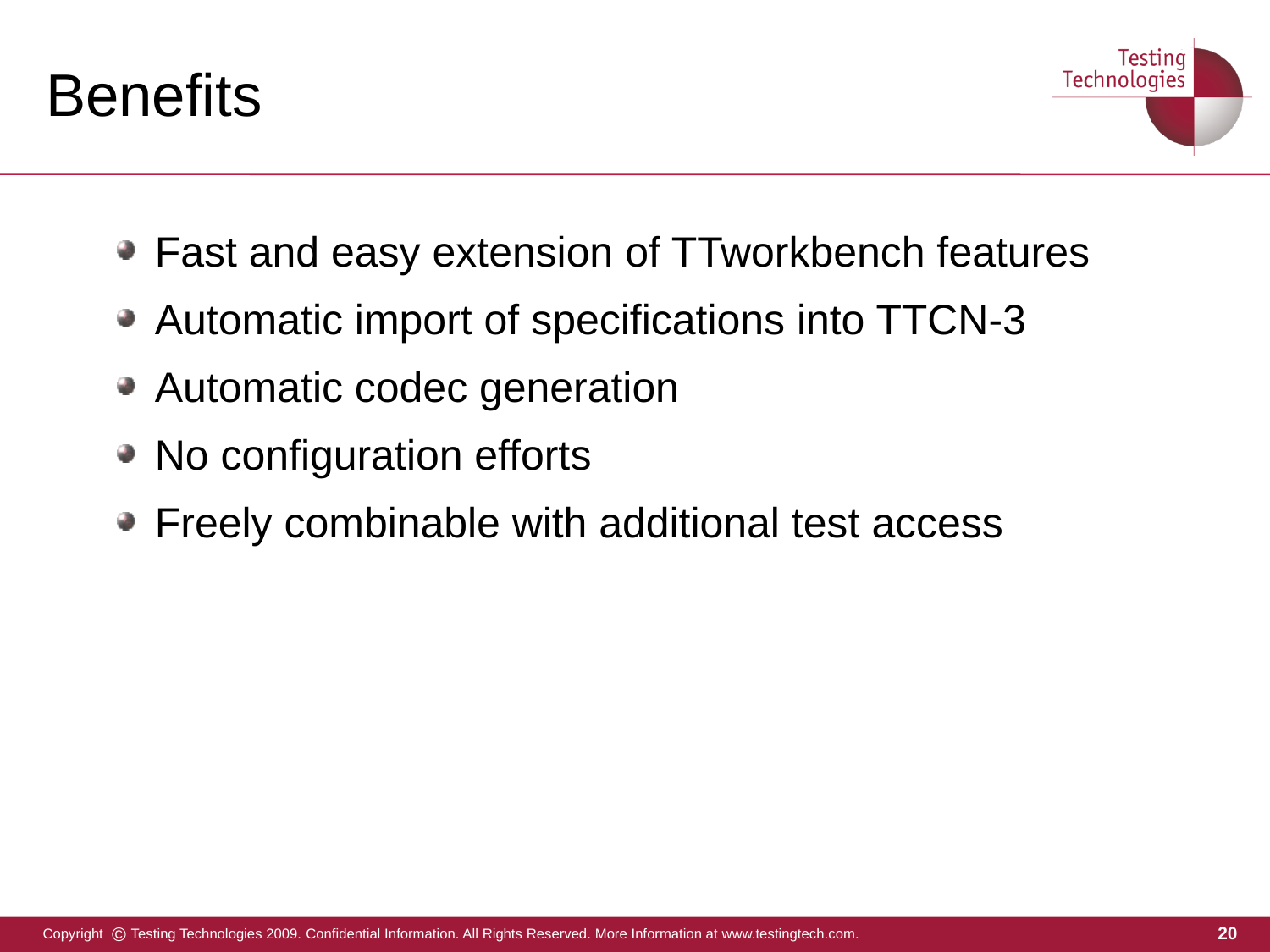

# Benefits
Fast and easy extension of TTworkbench features
Automatic import of specifications into TTCN-3
Automatic codec generation
No configuration efforts
Freely combinable with additional test access

20